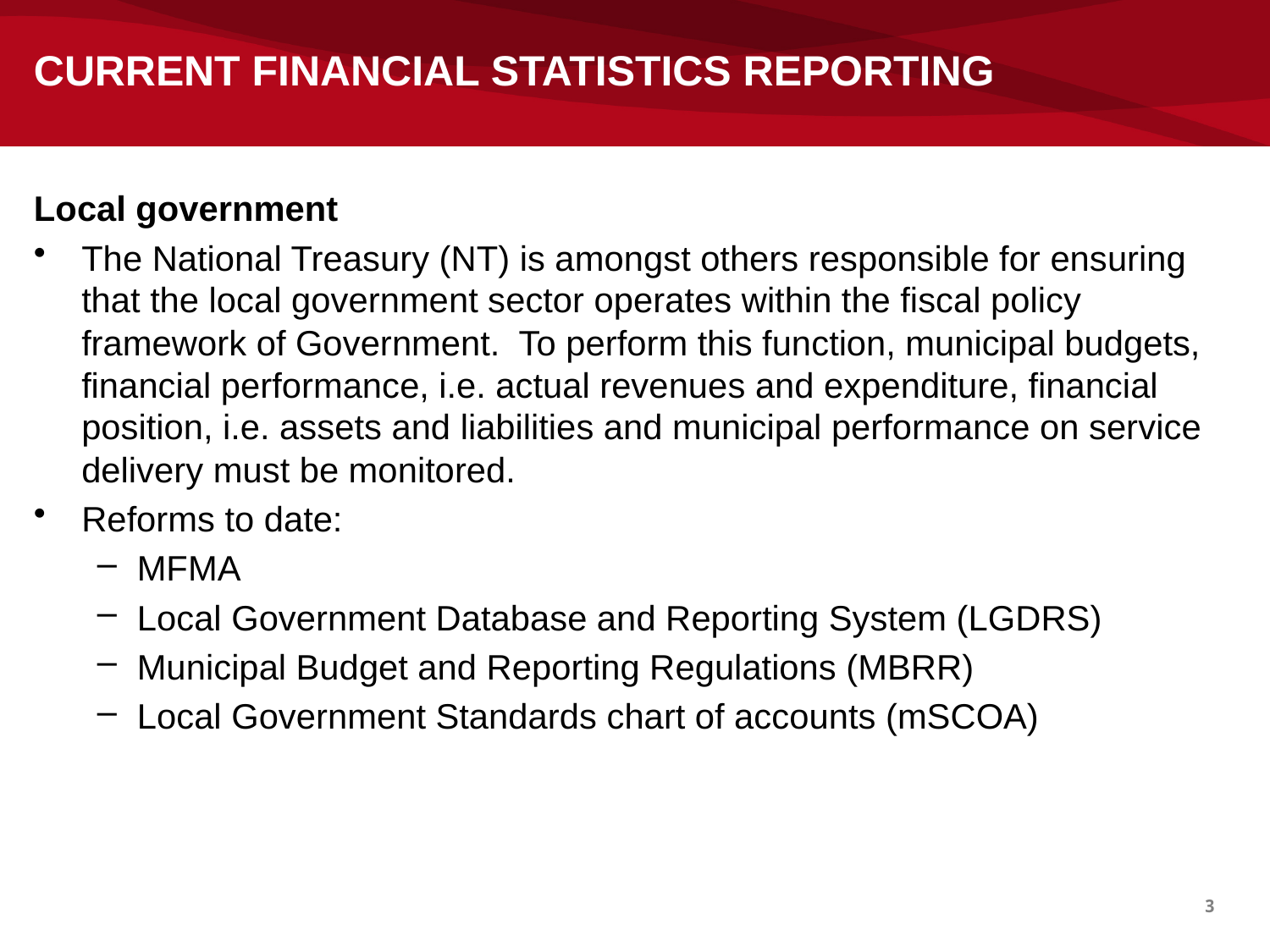

# CURRENT FINANCIAL STATISTICS REPORTING
Local government
The National Treasury (NT) is amongst others responsible for ensuring that the local government sector operates within the fiscal policy framework of Government.  To perform this function, municipal budgets, financial performance, i.e. actual revenues and expenditure, financial position, i.e. assets and liabilities and municipal performance on service delivery must be monitored.
Reforms to date:
MFMA
Local Government Database and Reporting System (LGDRS)
Municipal Budget and Reporting Regulations (MBRR)
Local Government Standards chart of accounts (mSCOA)
3